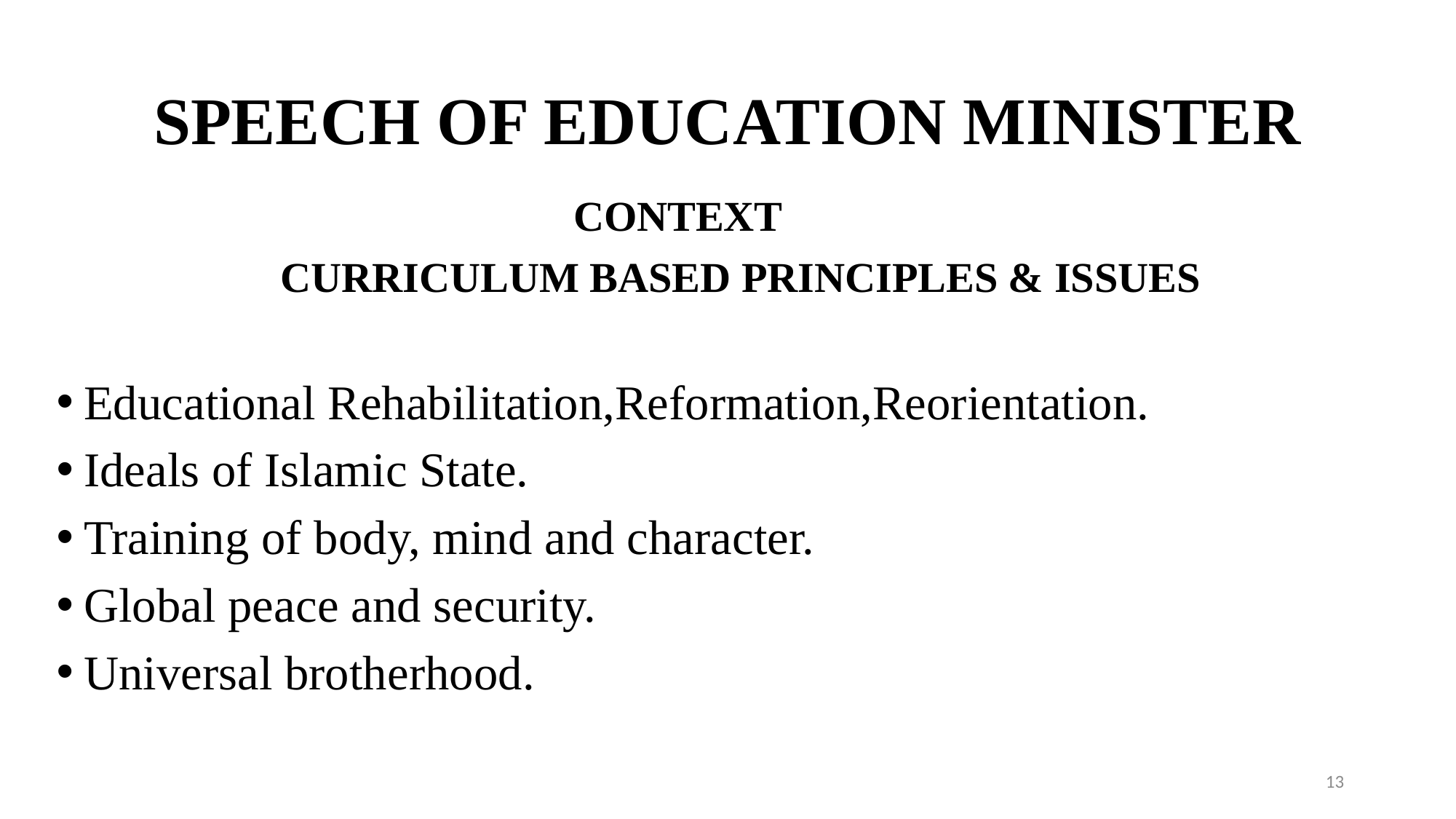

# SPEECH OF EDUCATION MINISTER
                                                 CONTEXT
       CURRICULUM BASED PRINCIPLES & ISSUES

Educational Rehabilitation,Reformation,Reorientation.
Ideals of Islamic State.
Training of body, mind and character.
Global peace and security.
Universal brotherhood.

13